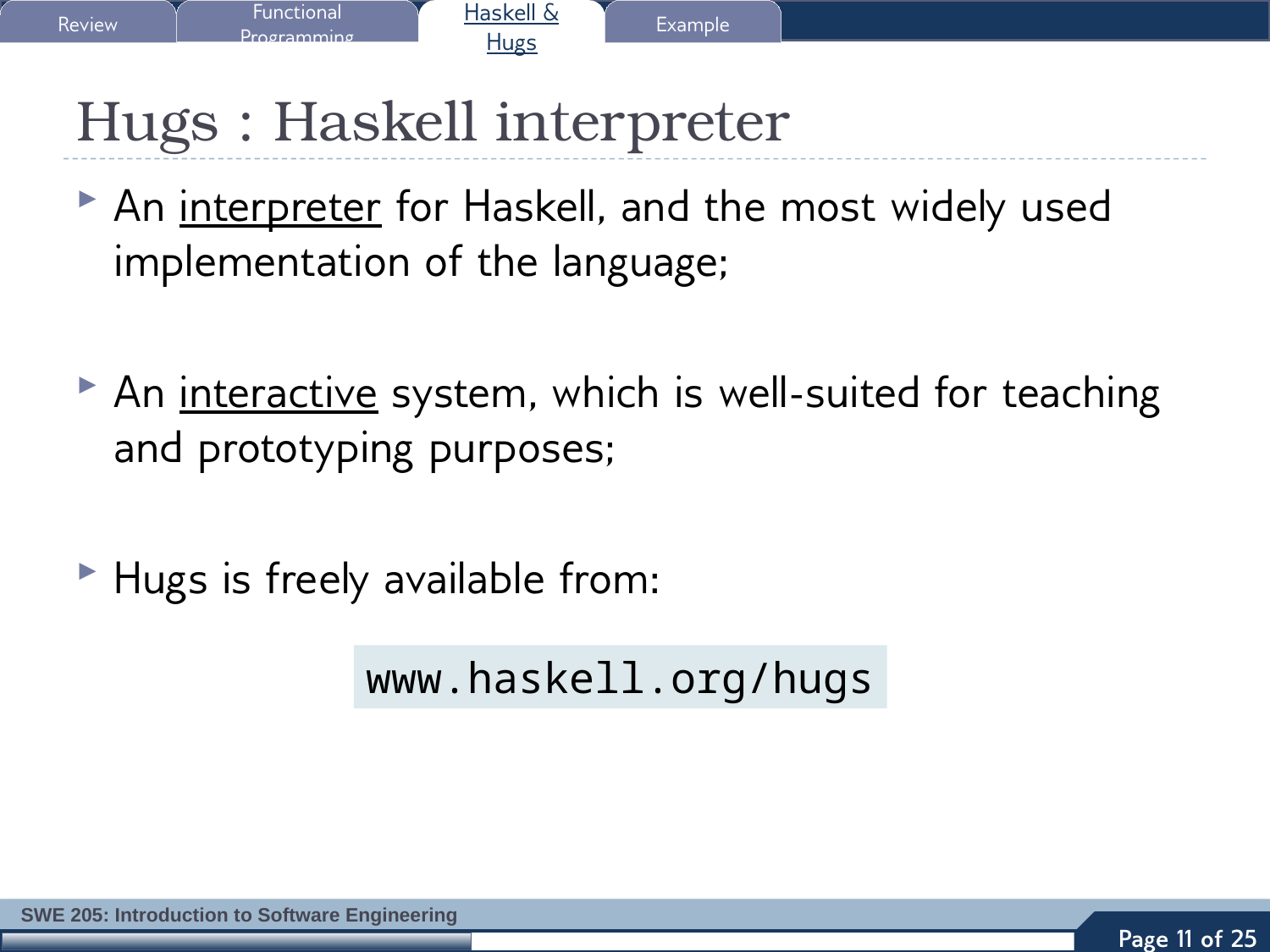

Review
Functional Programming
Haskell & Hugs
Example
# Hugs : Haskell interpreter
An interpreter for Haskell, and the most widely used implementation of the language;

An interactive system, which is well-suited for teaching and prototyping purposes;

Hugs is freely available from:
www.haskell.org/hugs
11
Page 11 of 25